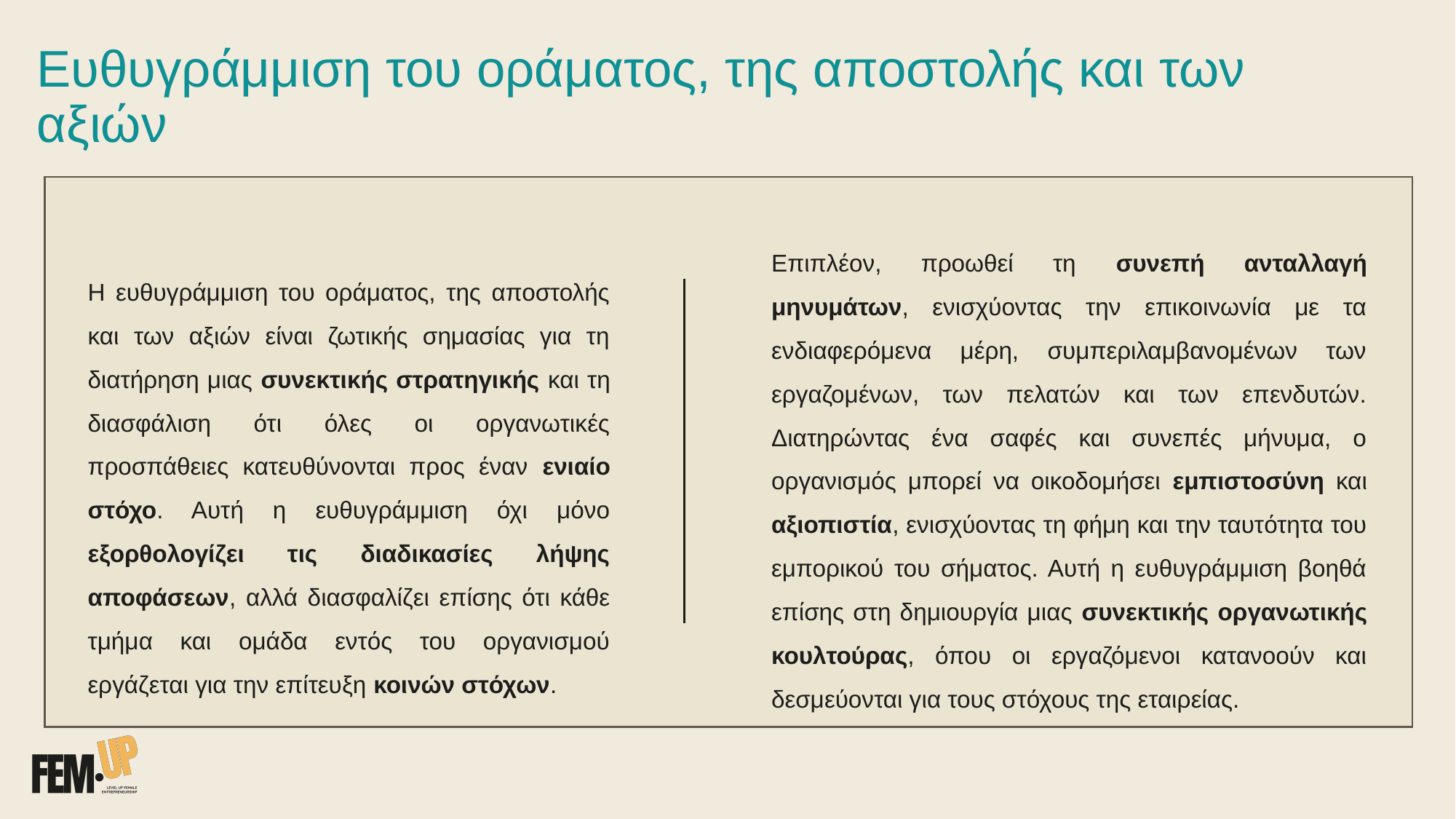

# Ευθυγράμμιση του οράματος, της αποστολής και των αξιών

Επιπλέον, προωθεί τη συνεπή ανταλλαγή μηνυμάτων, ενισχύοντας την επικοινωνία με τα ενδιαφερόμενα μέρη, συμπεριλαμβανομένων των εργαζομένων, των πελατών και των επενδυτών. Διατηρώντας ένα σαφές και συνεπές μήνυμα, ο οργανισμός μπορεί να οικοδομήσει εμπιστοσύνη και αξιοπιστία, ενισχύοντας τη φήμη και την ταυτότητα του εμπορικού του σήματος. Αυτή η ευθυγράμμιση βοηθά επίσης στη δημιουργία μιας συνεκτικής οργανωτικής κουλτούρας, όπου οι εργαζόμενοι κατανοούν και δεσμεύονται για τους στόχους της εταιρείας.
Η ευθυγράμμιση του οράματος, της αποστολής και των αξιών είναι ζωτικής σημασίας για τη διατήρηση μιας συνεκτικής στρατηγικής και τη διασφάλιση ότι όλες οι οργανωτικές προσπάθειες κατευθύνονται προς έναν ενιαίο στόχο. Αυτή η ευθυγράμμιση όχι μόνο εξορθολογίζει τις διαδικασίες λήψης αποφάσεων, αλλά διασφαλίζει επίσης ότι κάθε τμήμα και ομάδα εντός του οργανισμού εργάζεται για την επίτευξη κοινών στόχων.